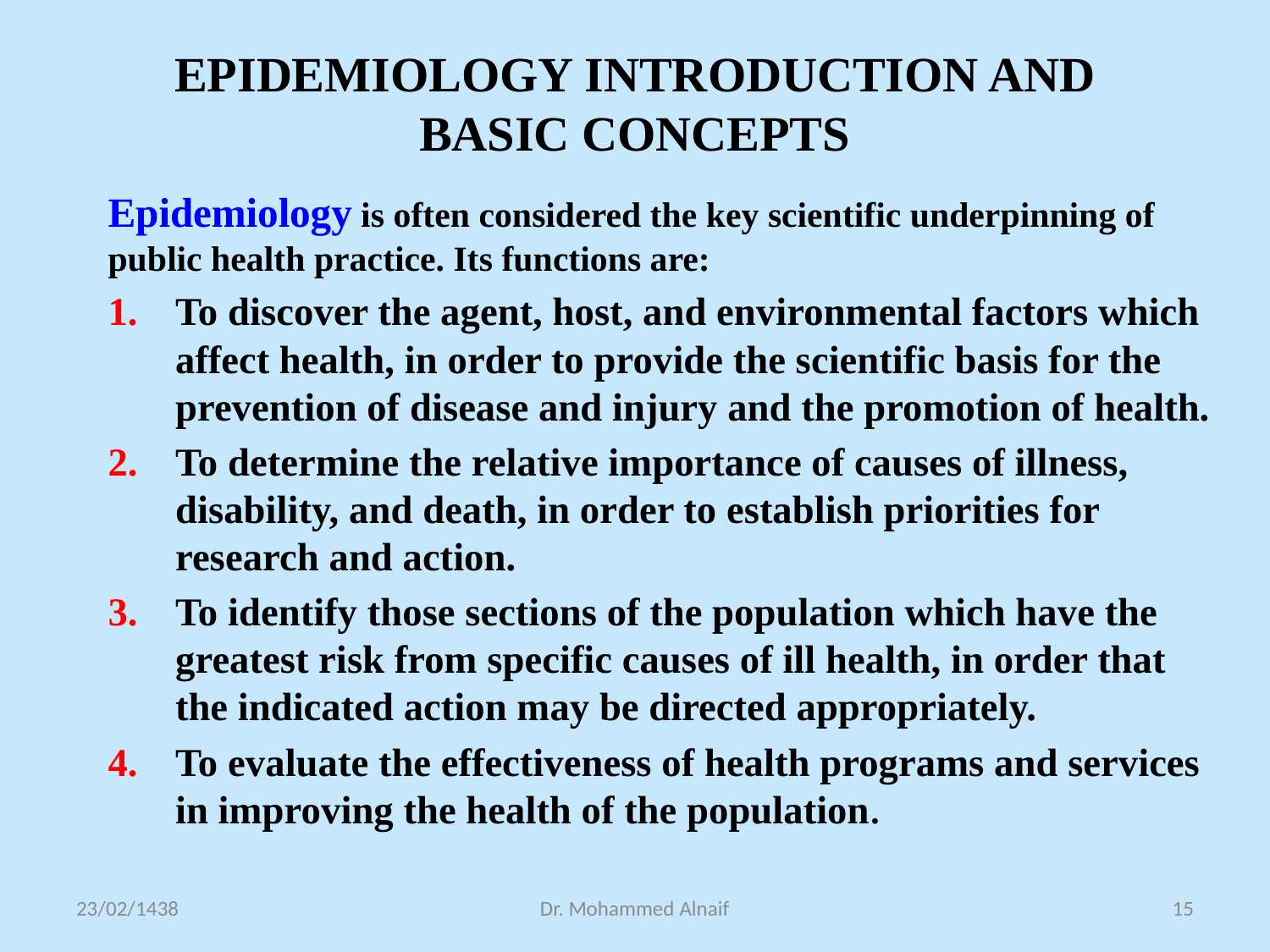

# EPIDEMIOLOGY INTRODUCTION AND BASIC CONCEPTS
Epidemiology is often considered the key scientific underpinning of public health practice. Its functions are:
To discover the agent, host, and environmental factors which affect health, in order to provide the scientific basis for the prevention of disease and injury and the promotion of health.
To determine the relative importance of causes of illness, disability, and death, in order to establish priorities for research and action.
To identify those sections of the population which have the greatest risk from specific causes of ill health, in order that the indicated action may be directed appropriately.
To evaluate the effectiveness of health programs and services in improving the health of the population.
23/02/1438
Dr. Mohammed Alnaif
15